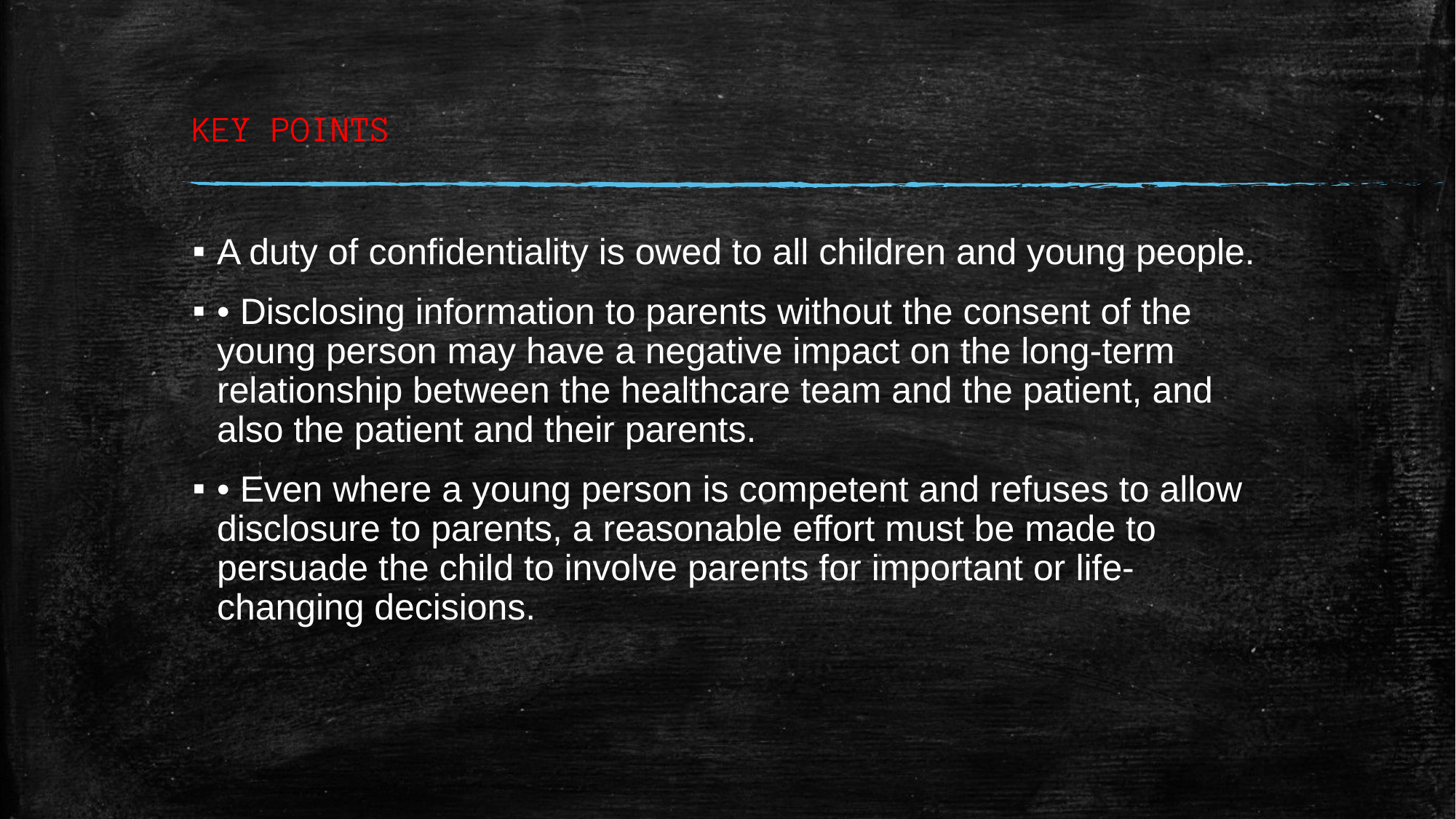

# KEY POINTS
A duty of confidentiality is owed to all children and young people.
• Disclosing information to parents without the consent of the young person may have a negative impact on the long-term relationship between the healthcare team and the patient, and also the patient and their parents.
• Even where a young person is competent and refuses to allow disclosure to parents, a reasonable effort must be made to persuade the child to involve parents for important or life-changing decisions.